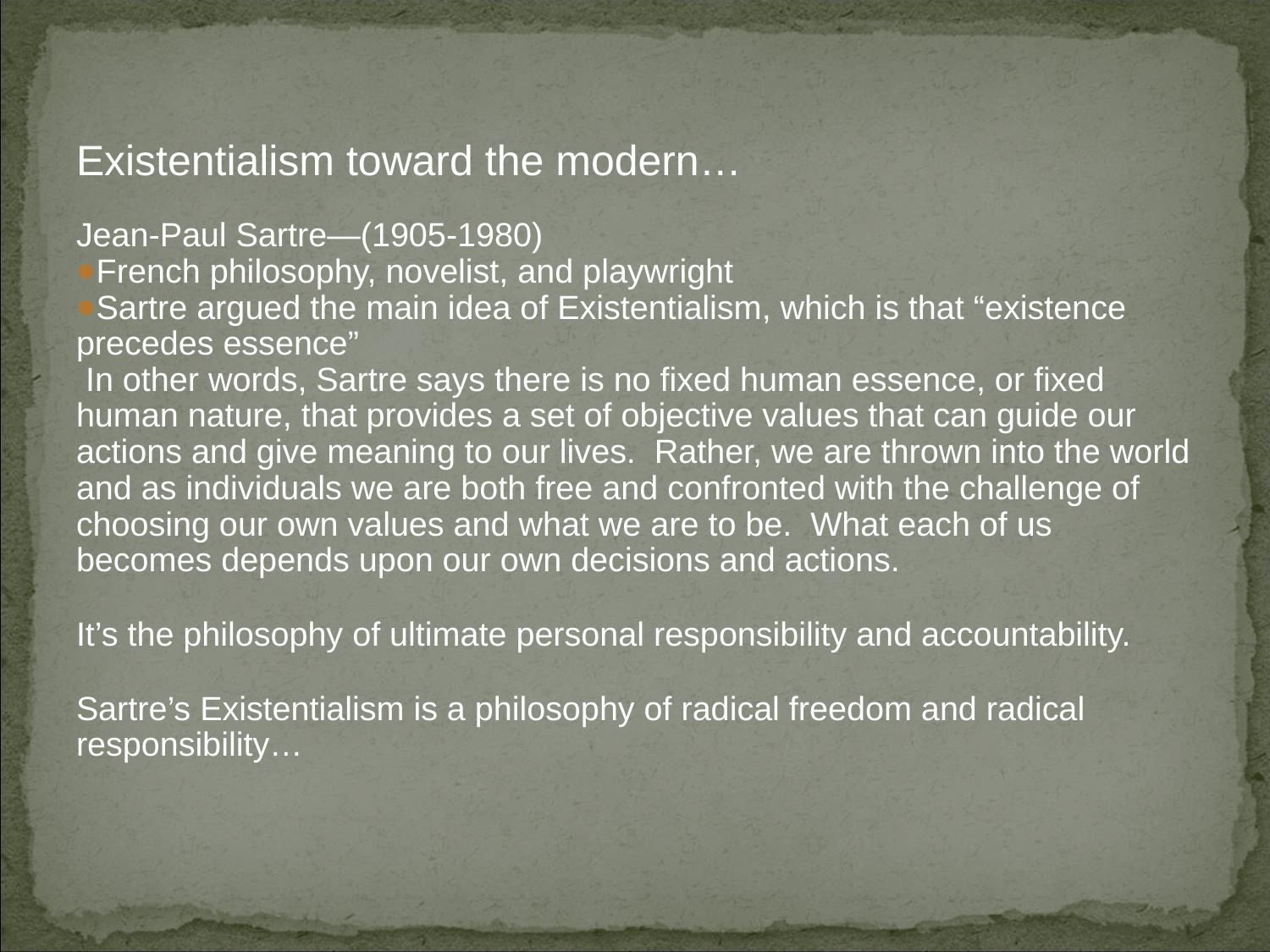

# Existentialism toward the modern…
Jean-Paul Sartre—(1905-1980)
French philosophy, novelist, and playwright
Sartre argued the main idea of Existentialism, which is that “existence precedes essence”
 In other words, Sartre says there is no fixed human essence, or fixed human nature, that provides a set of objective values that can guide our actions and give meaning to our lives.  Rather, we are thrown into the world and as individuals we are both free and confronted with the challenge of choosing our own values and what we are to be.  What each of us becomes depends upon our own decisions and actions.

It’s the philosophy of ultimate personal responsibility and accountability.

Sartre’s Existentialism is a philosophy of radical freedom and radical responsibility…